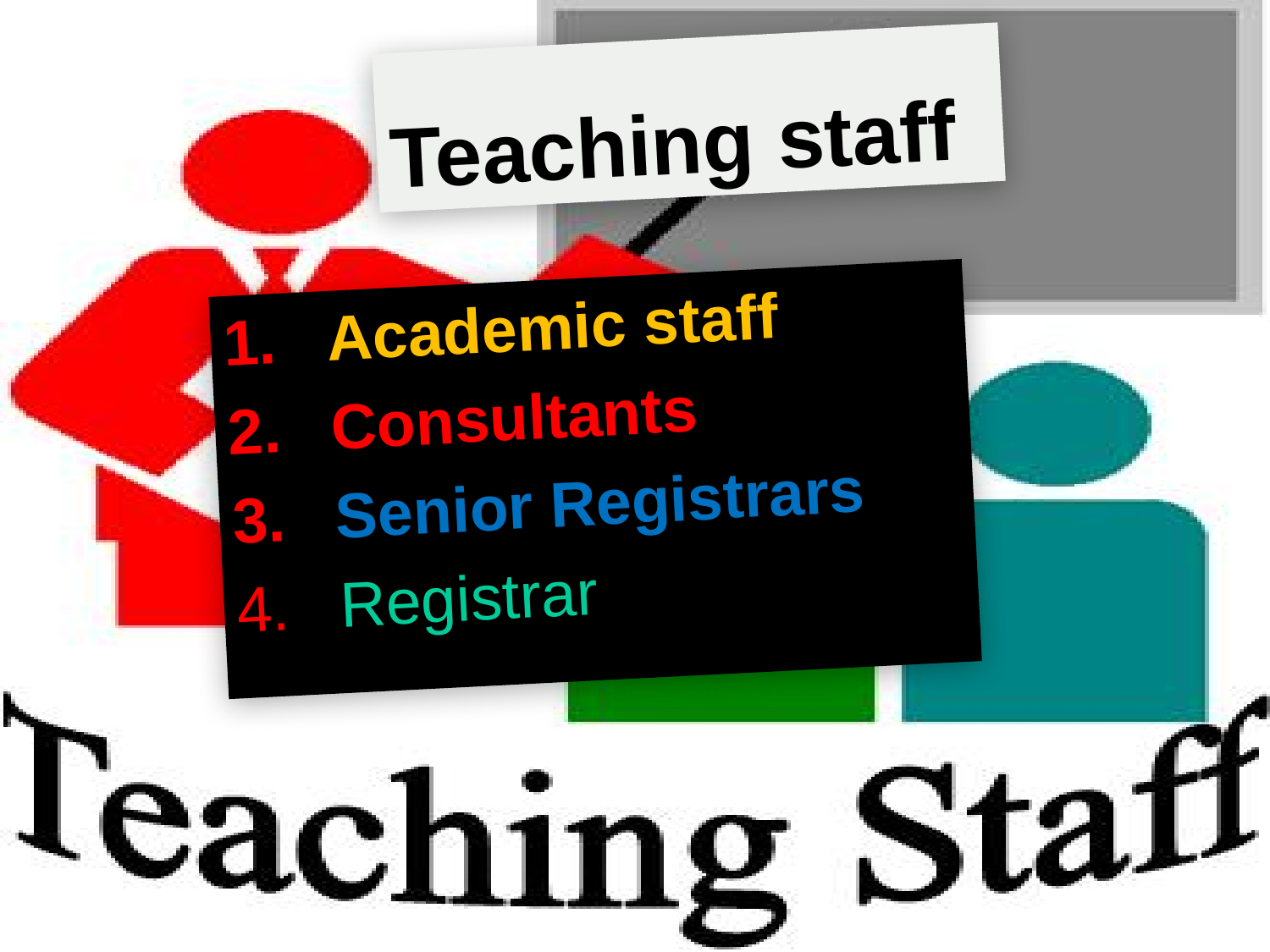

# Teaching staff
Academic staff
Consultants
Senior Registrars
Registrar